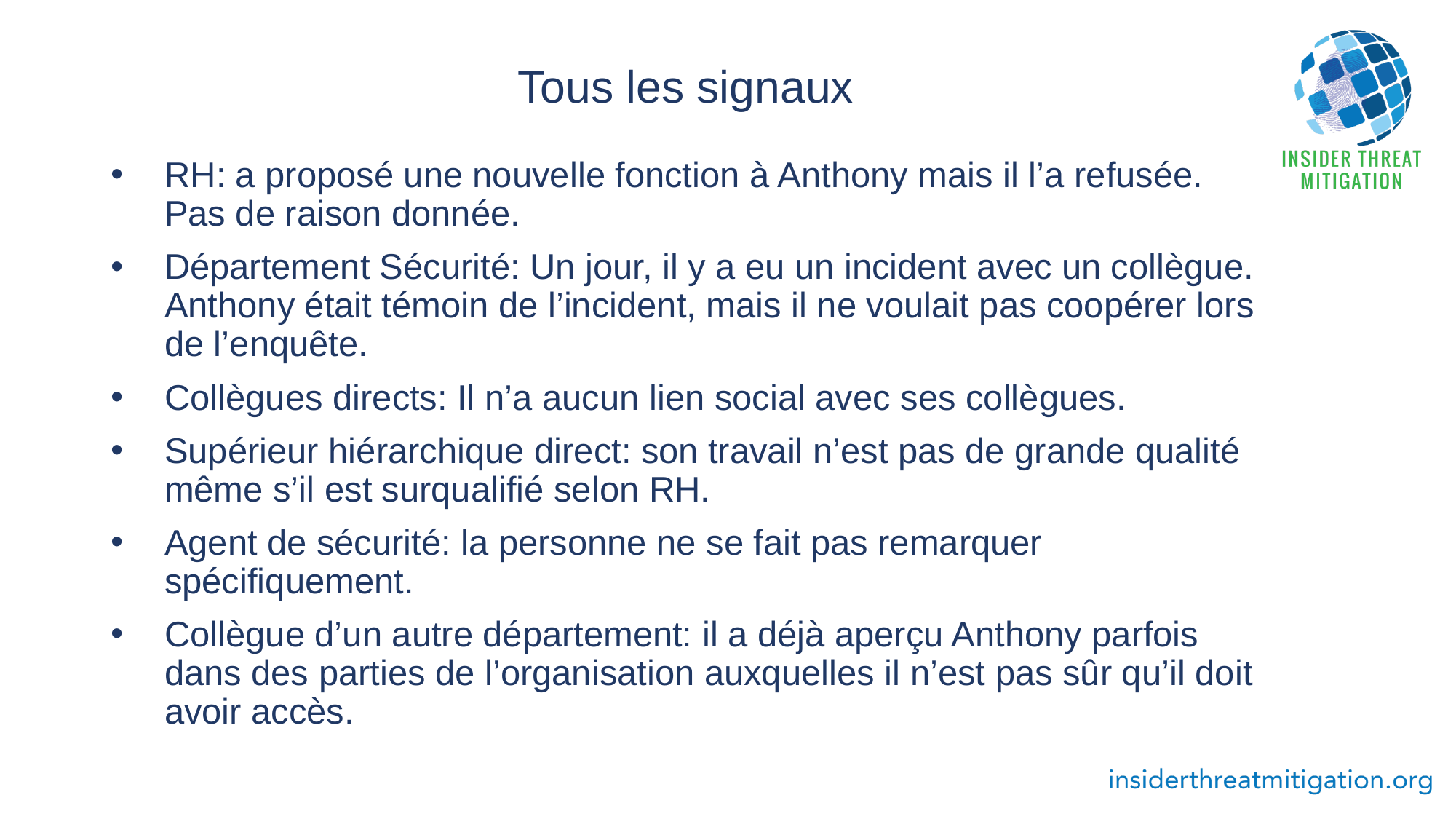

# Tous les signaux
RH: a proposé une nouvelle fonction à Anthony mais il l’a refusée. Pas de raison donnée.
Département Sécurité: Un jour, il y a eu un incident avec un collègue. Anthony était témoin de l’incident, mais il ne voulait pas coopérer lors de l’enquête.
Collègues directs: Il n’a aucun lien social avec ses collègues.
Supérieur hiérarchique direct: son travail n’est pas de grande qualité même s’il est surqualifié selon RH.
Agent de sécurité: la personne ne se fait pas remarquer spécifiquement.
Collègue d’un autre département: il a déjà aperçu Anthony parfois dans des parties de l’organisation auxquelles il n’est pas sûr qu’il doit avoir accès.